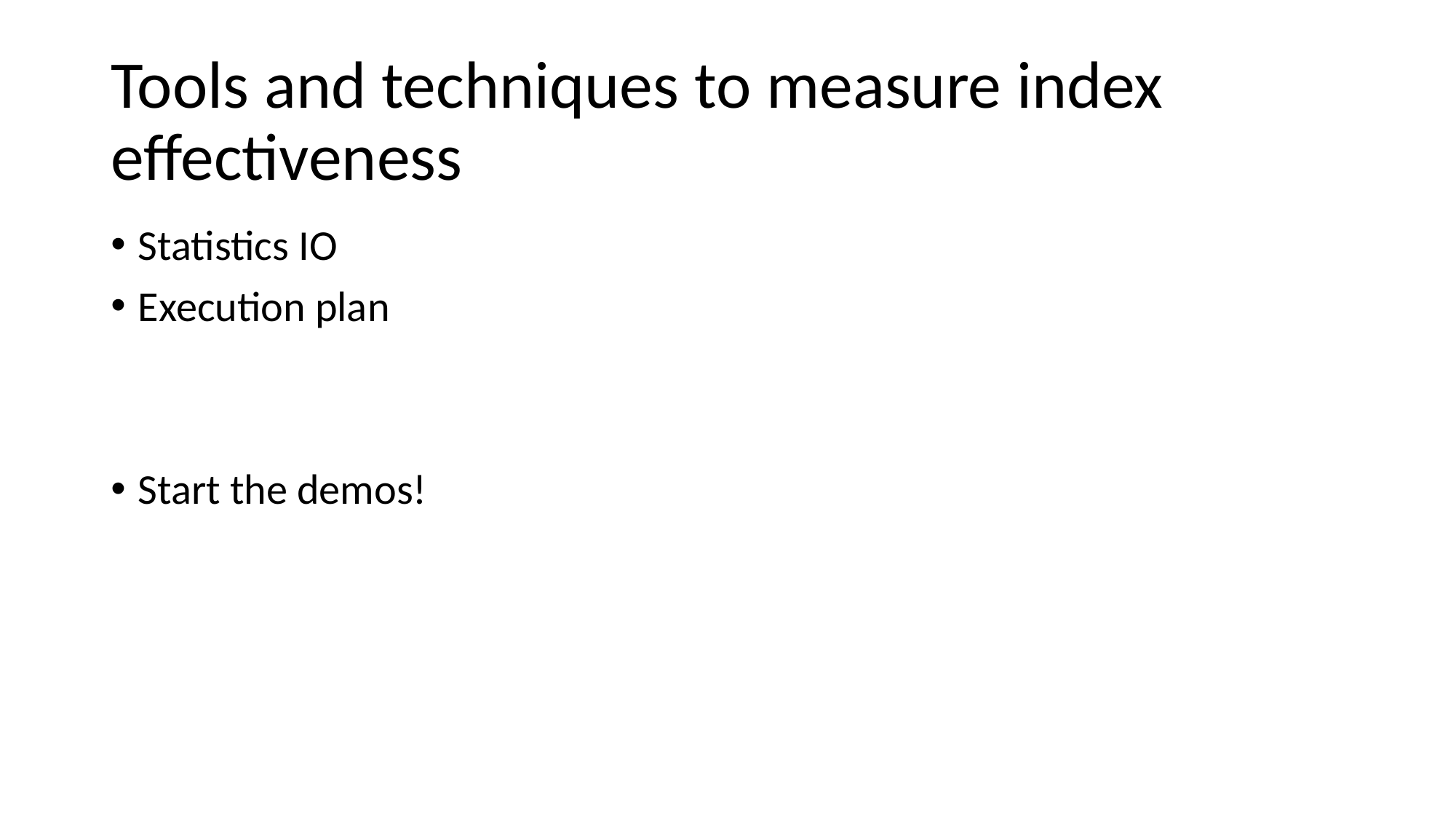

# Tools and techniques to measure index effectiveness
Statistics IO
Execution plan

Start the demos!